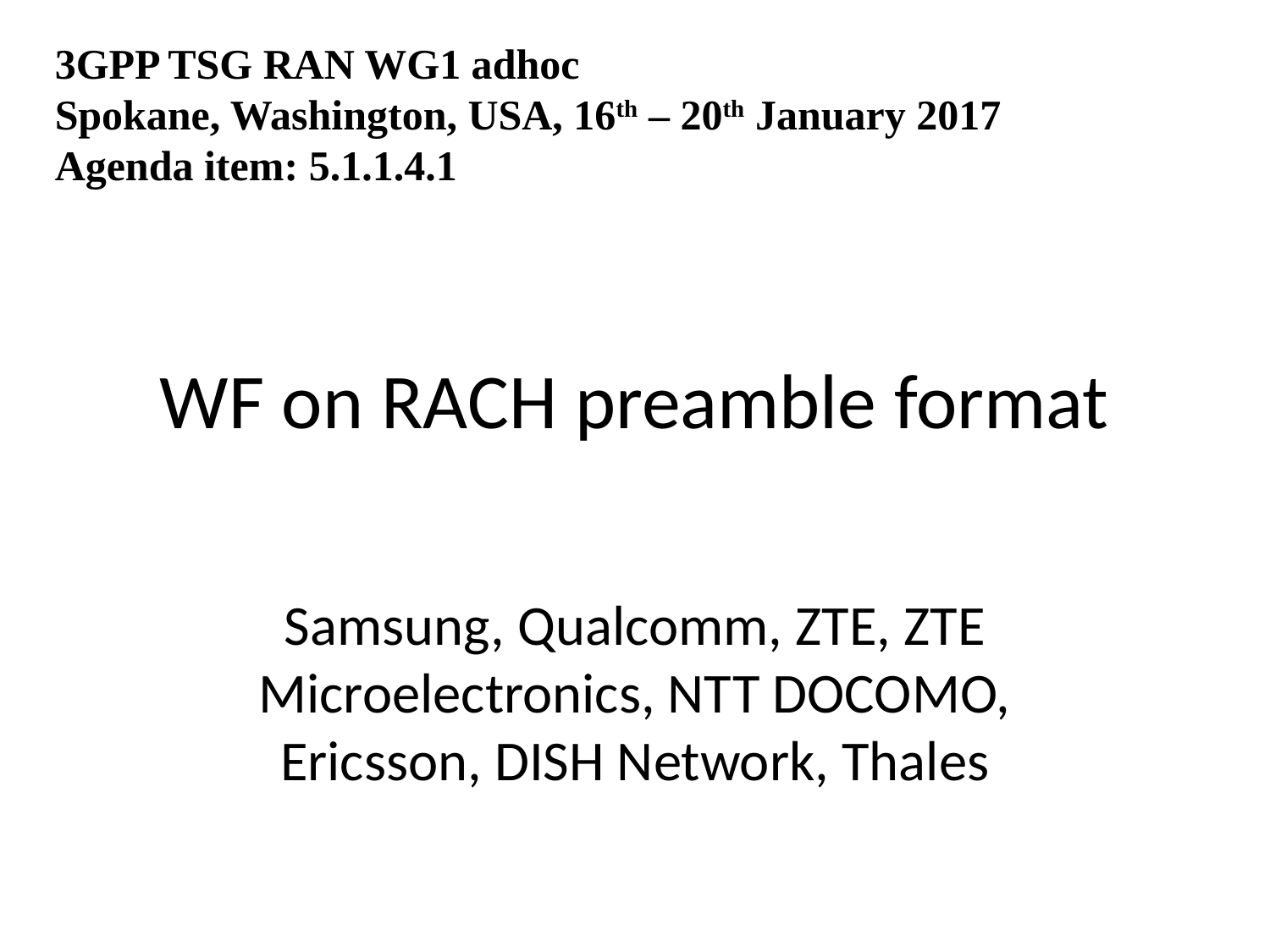

3GPP TSG RAN WG1 adhoc
Spokane, Washington, USA, 16th – 20th January 2017
Agenda item: 5.1.1.4.1
# WF on RACH preamble format
Samsung, Qualcomm, ZTE, ZTE Microelectronics, NTT DOCOMO, Ericsson, DISH Network, Thales